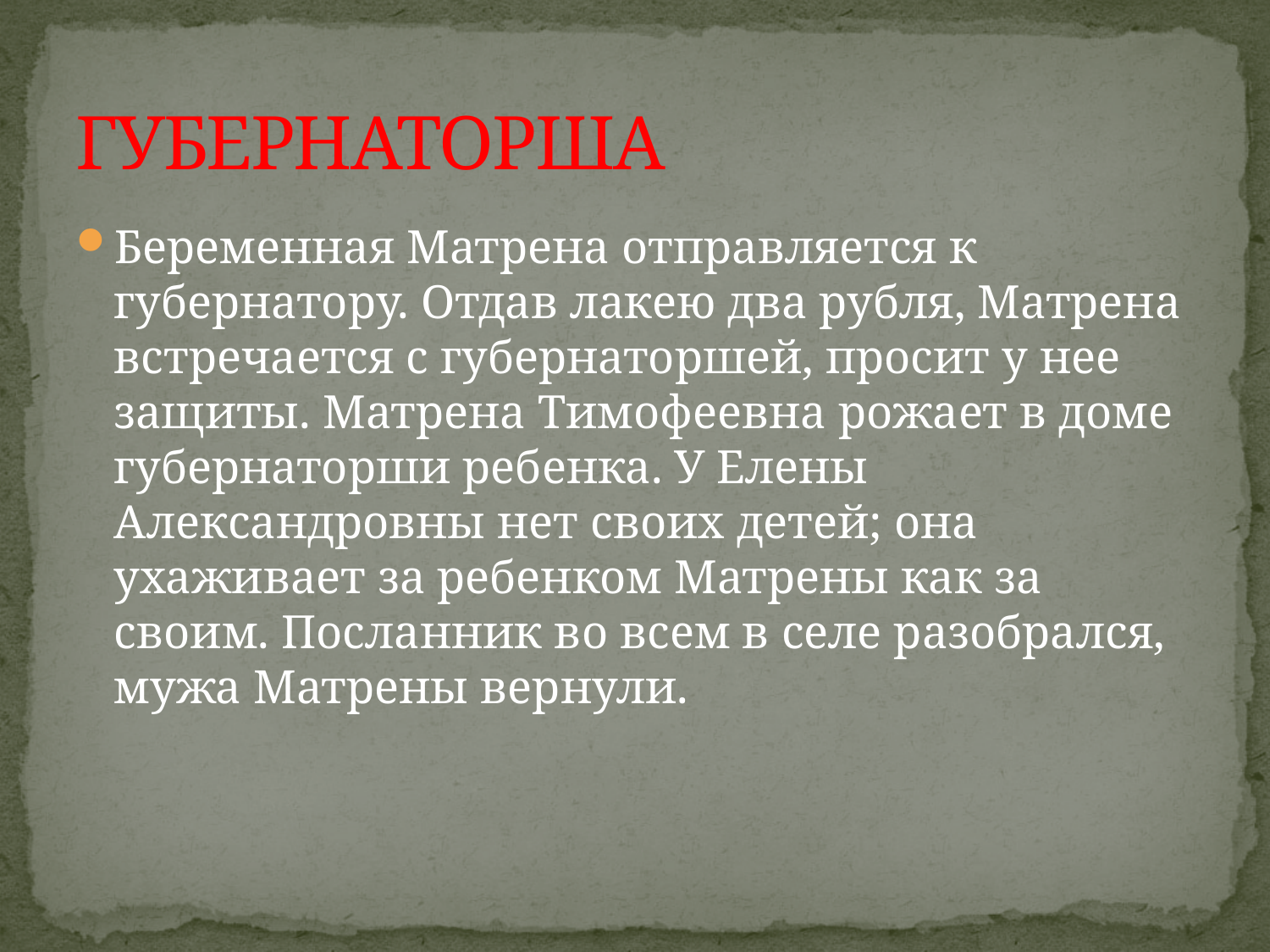

# ГУБЕРНАТОРША
Беременная Матрена отправляется к губернатору. Отдав лакею два рубля, Матрена встречается с губернаторшей, просит у нее защиты. Матрена Тимофеевна рожает в доме губернаторши ребенка. У Елены Александровны нет своих детей; она ухаживает за ребенком Матрены как за своим. Посланник во всем в селе разобрался, мужа Матрены вернули.